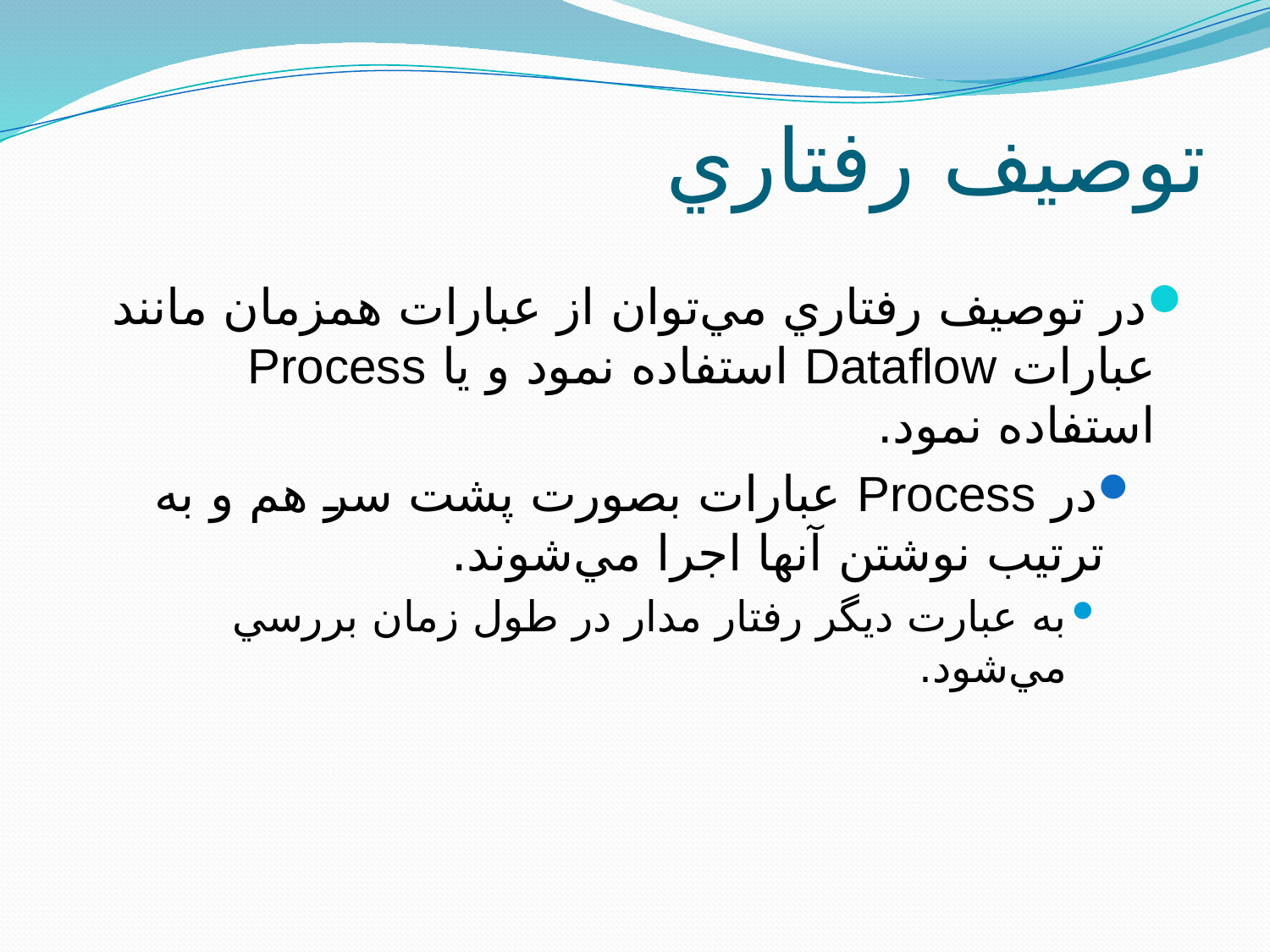

# توصيف رفتاري
در توصيف رفتاري مي‌توان از عبارات همزمان مانند عبارات Dataflow استفاده نمود و يا Process استفاده نمود.
در Process عبارات بصورت پشت سر هم و به ترتيب نوشتن آنها اجرا مي‌شوند.
به عبارت ديگر رفتار مدار در طول زمان بررسي مي‌شود.